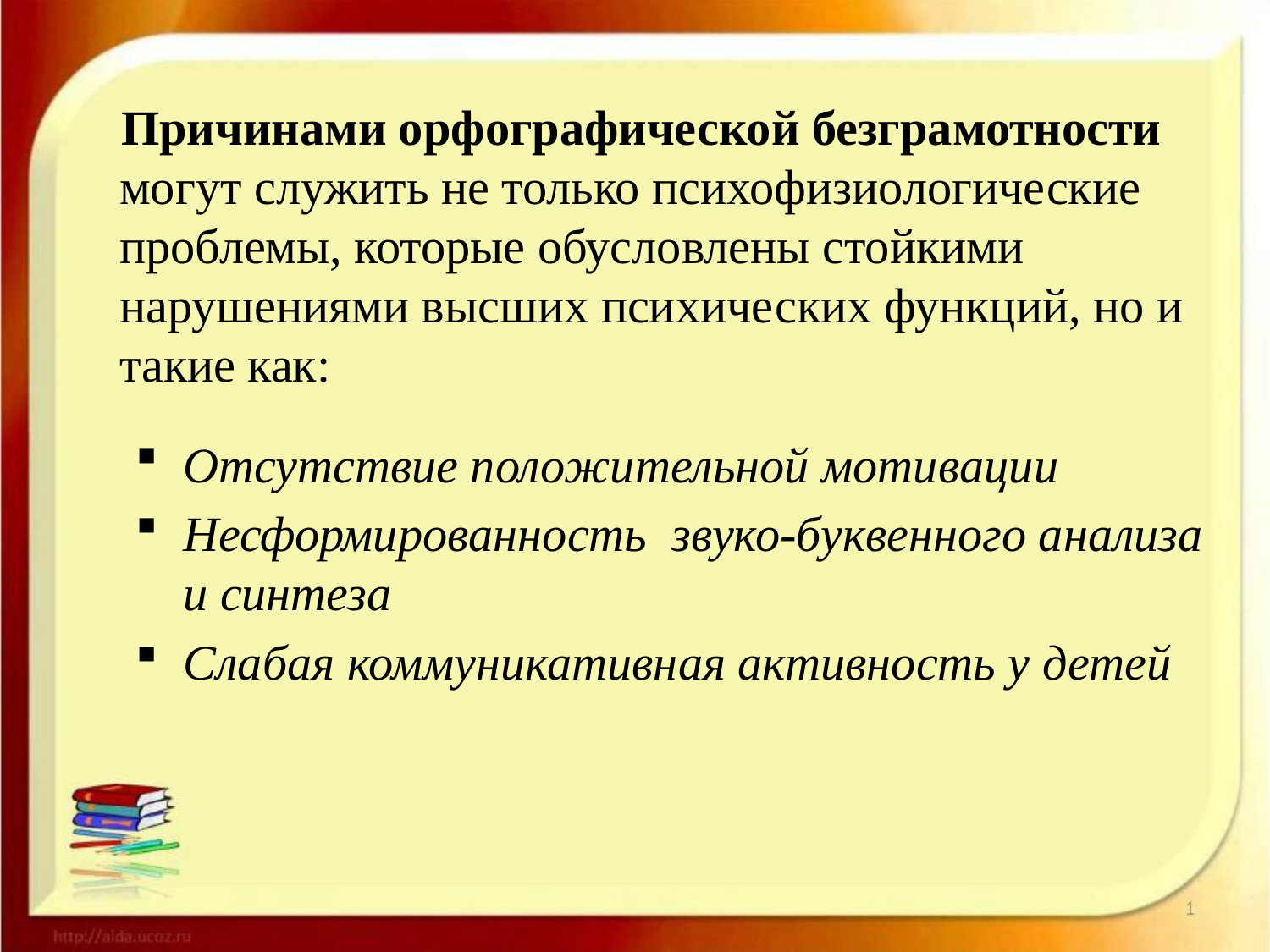

Причинами орфографической безграмотности могут служить не только психофизиологические проблемы, которые обусловлены стойкими нарушениями высших психических функций, но и такие как:
Отсутствие положительной мотивации
Несформированность  звуко-буквенного анализа и синтеза
Слабая коммуникативная активность у детей